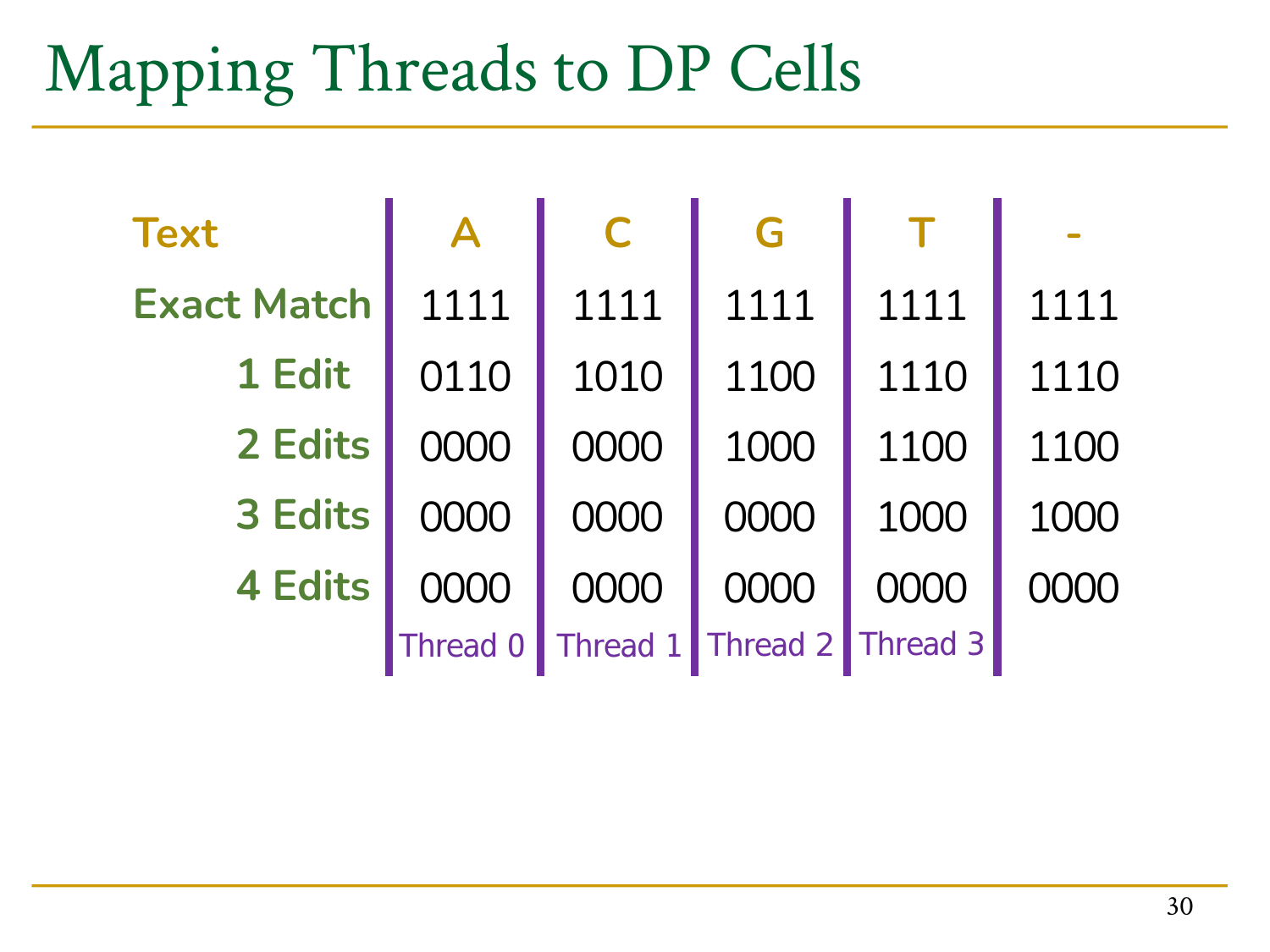

# Mapping Threads to DP Cells
| Text | A | C | G | T | - |
| --- | --- | --- | --- | --- | --- |
| Exact Match | 1111 | 1111 | 1111 | 1111 | 1111 |
| 1 Edit | 0110 | 1010 | 1100 | 1110 | 1110 |
| 2 Edits | 0000 | 0000 | 1000 | 1100 | 1100 |
| 3 Edits | 0000 | 0000 | 0000 | 1000 | 1000 |
| 4 Edits | 0000 | 0000 | 0000 | 0000 | 0000 |
Thread 3
Thread 2
Thread 1
Thread 0
30